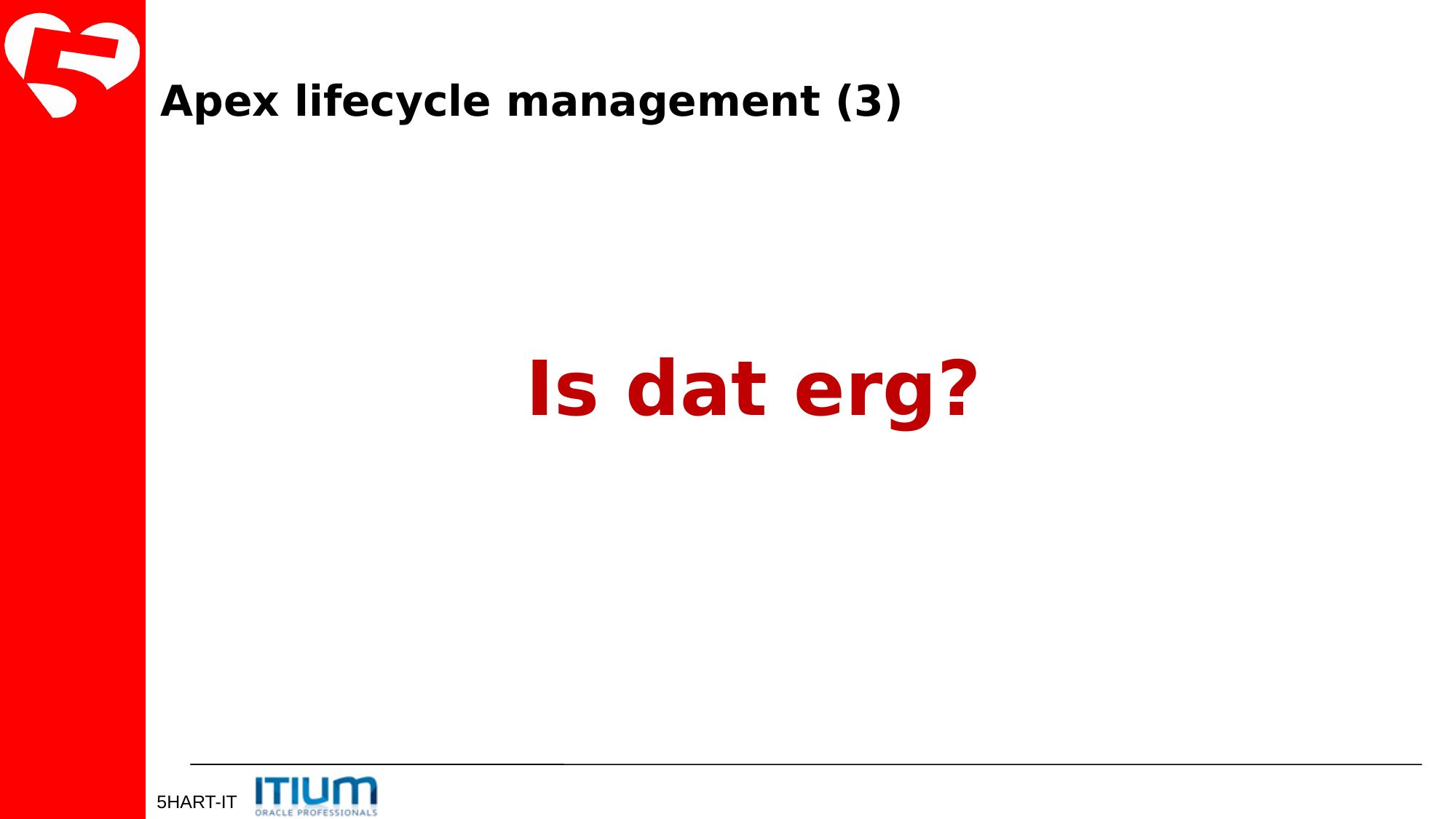

Apex lifecycle management (3)

Is dat erg?